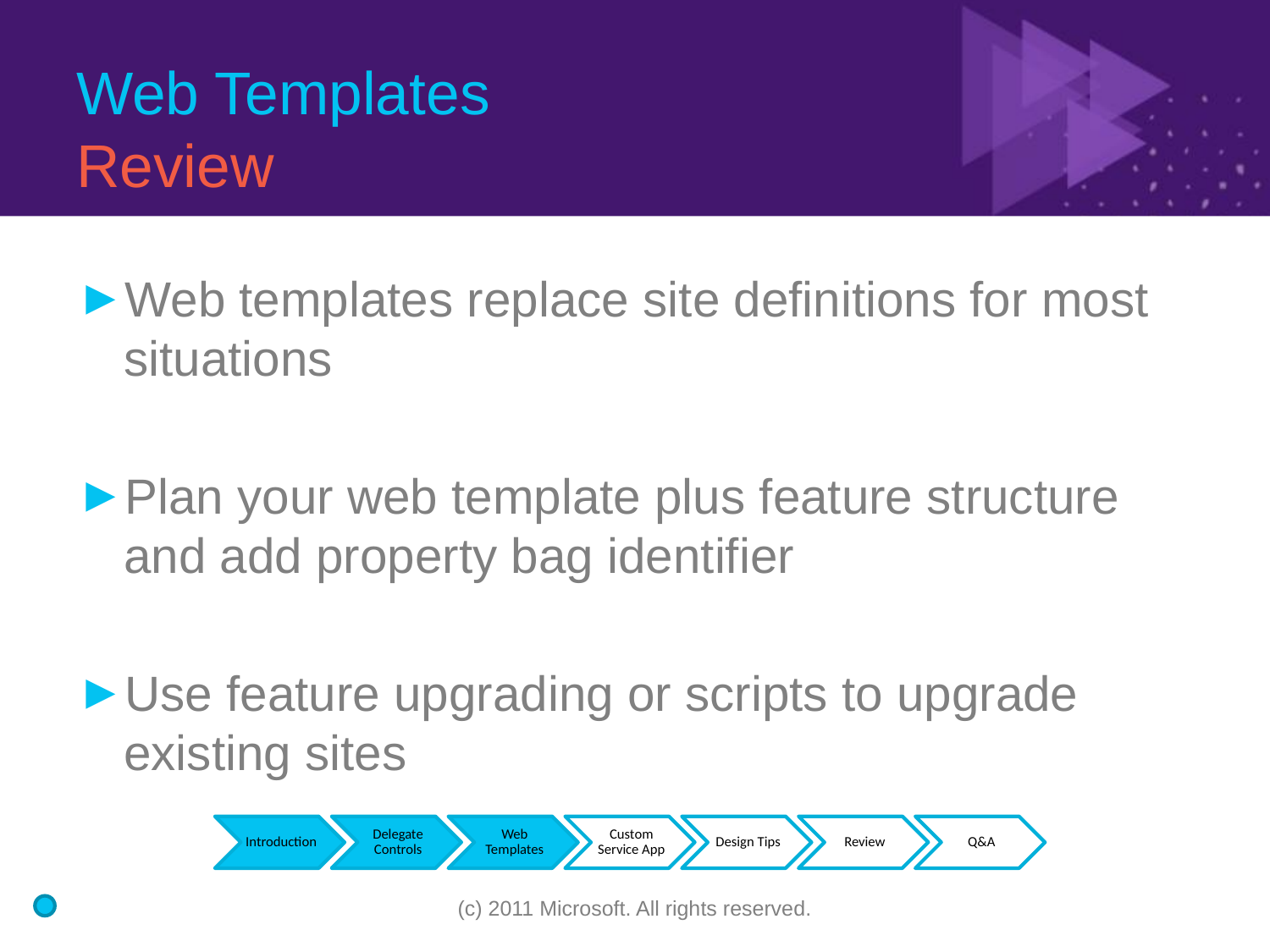

# Web Templates Review
Web templates replace site definitions for most situations

Plan your web template plus feature structure and add property bag identifier

Use feature upgrading or scripts to upgrade existing sites

Introduction
Delegate Controls
Web Templates
Custom Service App
Design Tips
Review
Q&A
(c) 2011 Microsoft. All rights reserved.